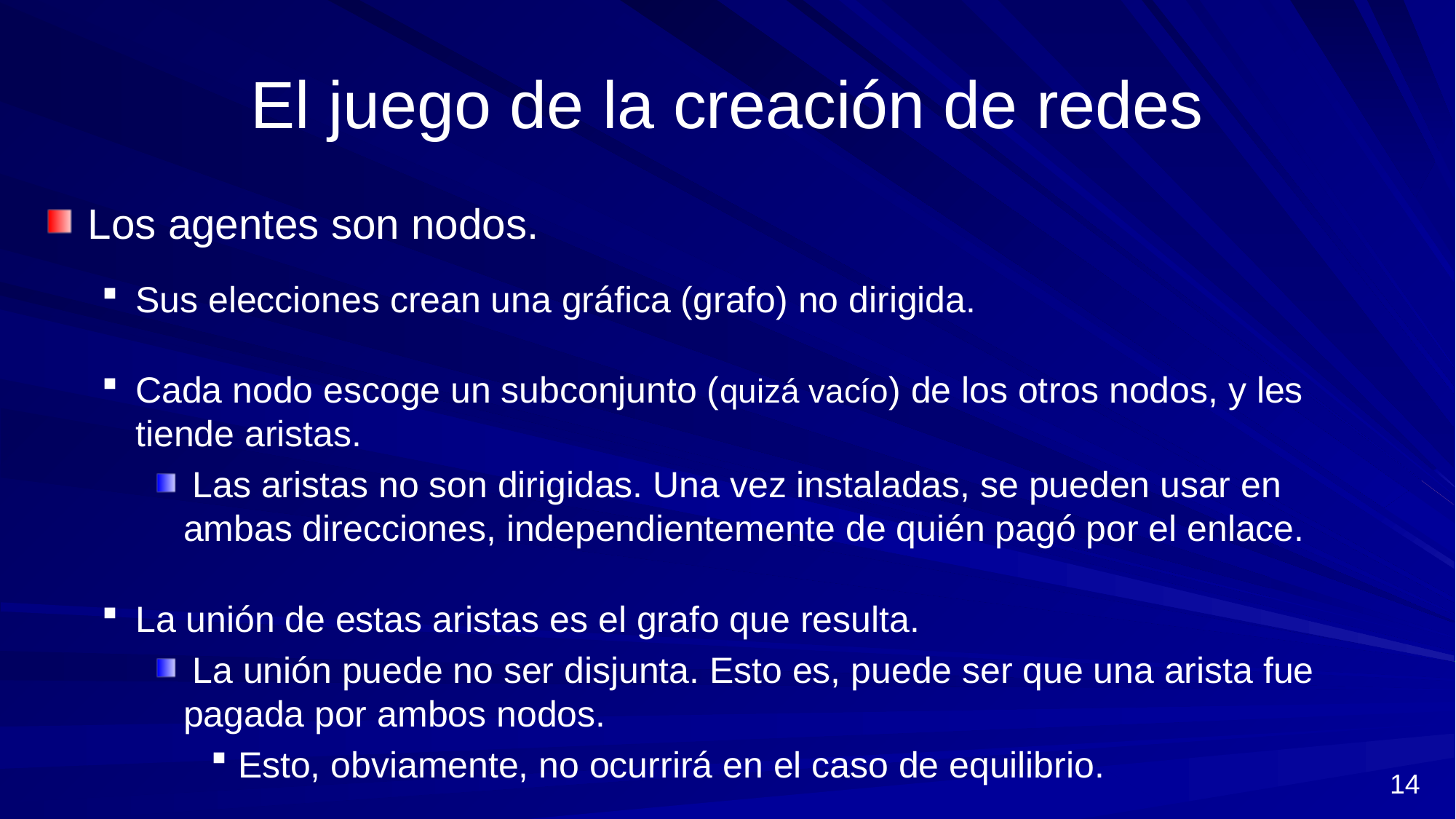

# El juego de la creación de redes
Los agentes son nodos.

Sus elecciones crean una gráfica (grafo) no dirigida.

Cada nodo escoge un subconjunto (quizá vacío) de los otros nodos, y les tiende aristas.
 Las aristas no son dirigidas. Una vez instaladas, se pueden usar en ambas direcciones, independientemente de quién pagó por el enlace.

La unión de estas aristas es el grafo que resulta.
 La unión puede no ser disjunta. Esto es, puede ser que una arista fue pagada por ambos nodos.
Esto, obviamente, no ocurrirá en el caso de equilibrio.
14